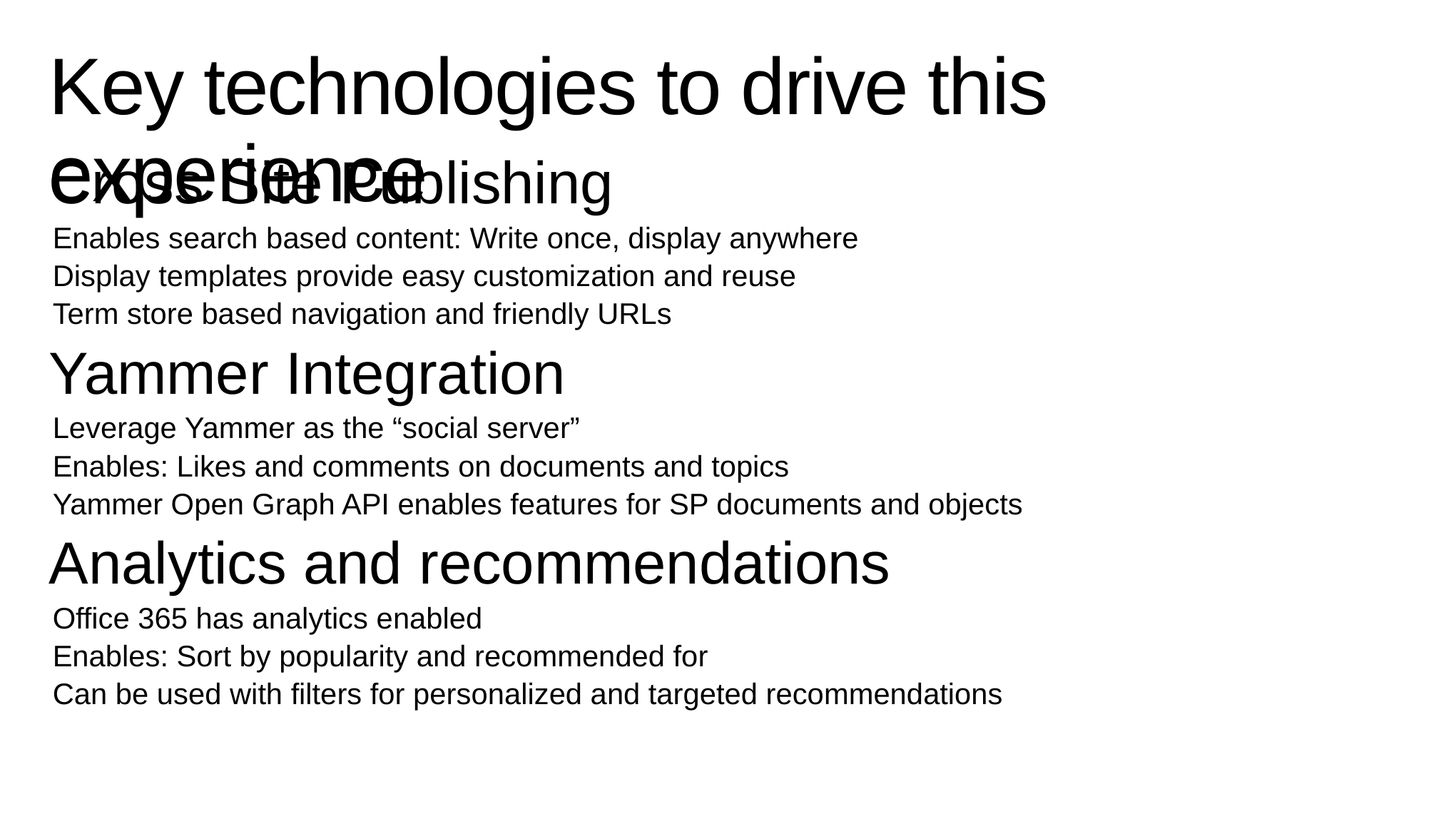

# Key technologies to drive this experience
Cross Site Publishing
Enables search based content: Write once, display anywhere
Display templates provide easy customization and reuse
Term store based navigation and friendly URLs
Yammer Integration
Leverage Yammer as the “social server”
Enables: Likes and comments on documents and topics
Yammer Open Graph API enables features for SP documents and objects
Analytics and recommendations
Office 365 has analytics enabled
Enables: Sort by popularity and recommended for
Can be used with filters for personalized and targeted recommendations